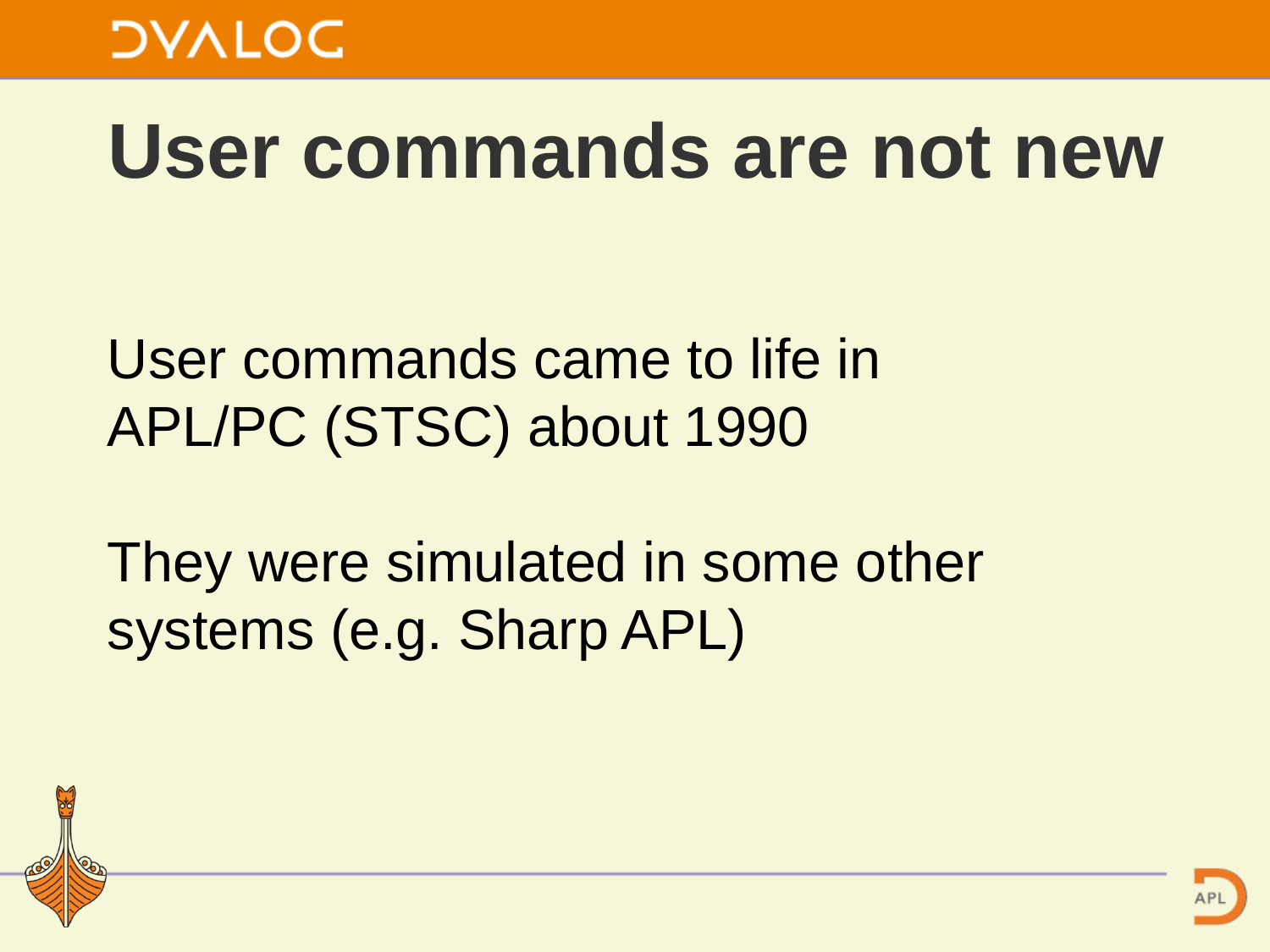

# User commands are not new
User commands came to life in APL/PC (STSC) about 1990

They were simulated in some other systems (e.g. Sharp APL)